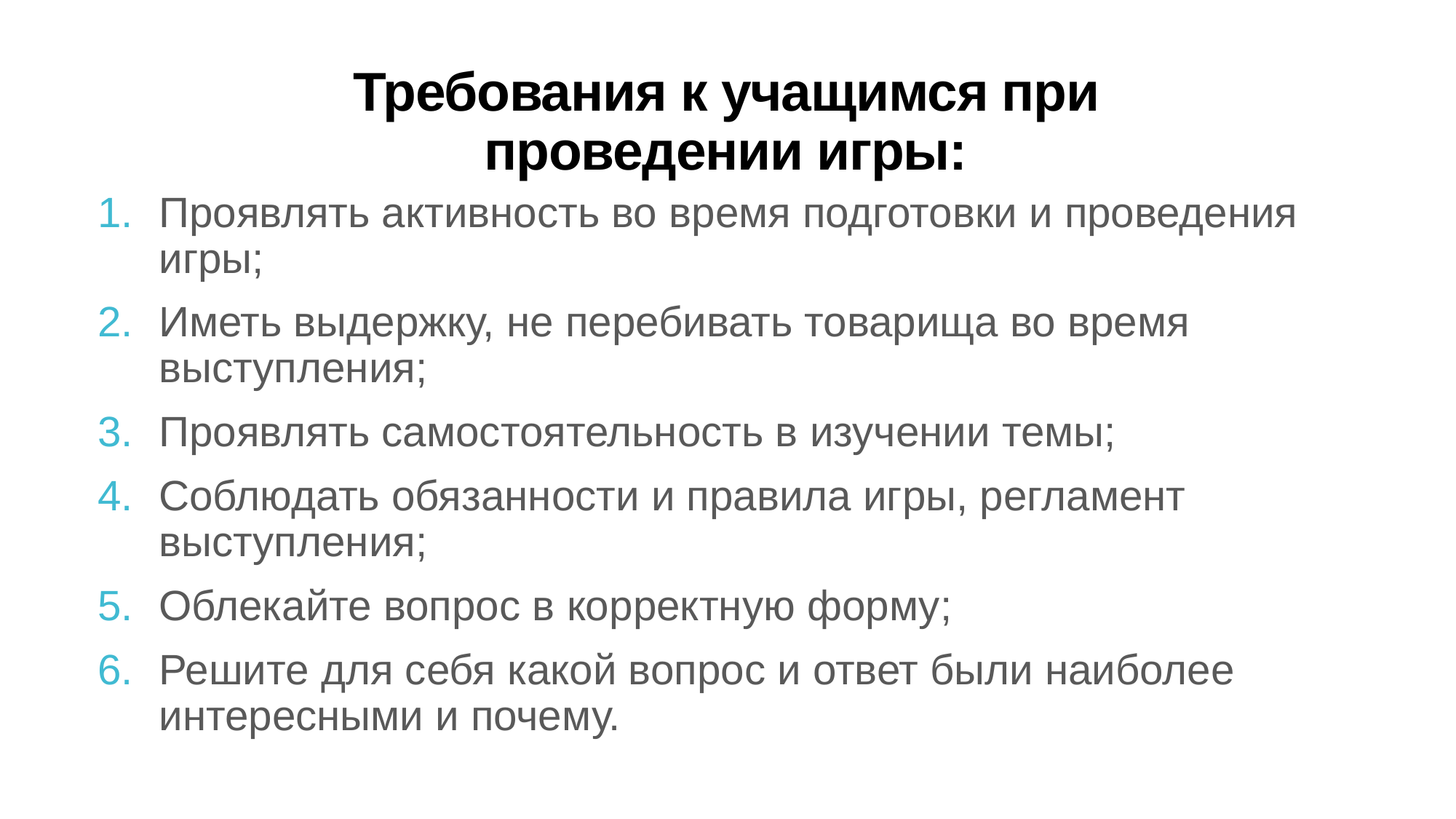

# Требования к учащимся при проведении игры:
Проявлять активность во время подготовки и проведения игры;
Иметь выдержку, не перебивать товарища во время выступления;
Проявлять самостоятельность в изучении темы;
Соблюдать обязанности и правила игры, регламент выступления;
Облекайте вопрос в корректную форму;
Решите для себя какой вопрос и ответ были наиболее интересными и почему.